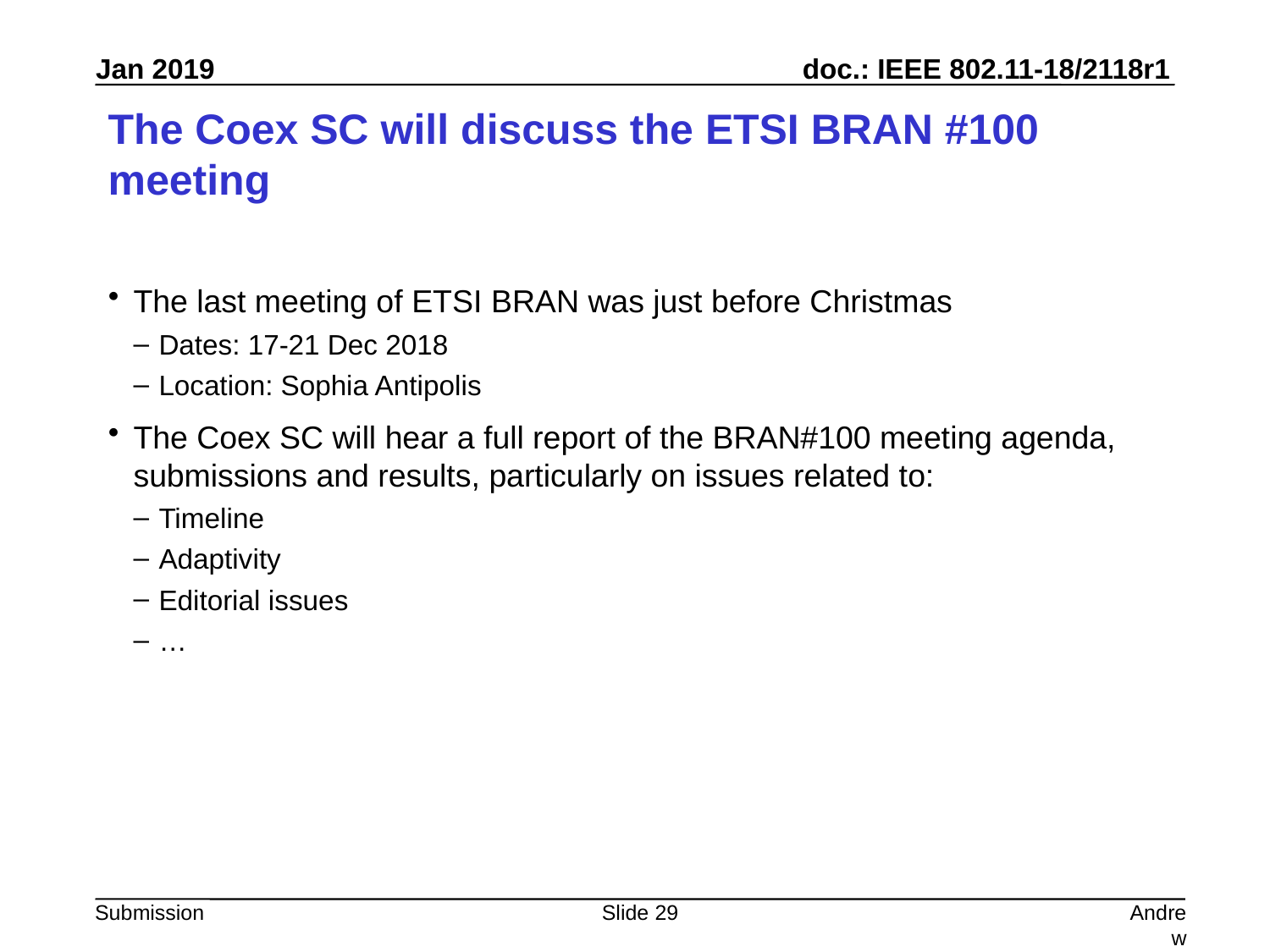

# The Coex SC will discuss the ETSI BRAN #100 meeting
The last meeting of ETSI BRAN was just before Christmas
Dates: 17-21 Dec 2018
Location: Sophia Antipolis
The Coex SC will hear a full report of the BRAN#100 meeting agenda, submissions and results, particularly on issues related to:
Timeline
Adaptivity
Editorial issues
…

Slide 29
Andrew Myles, Cisco